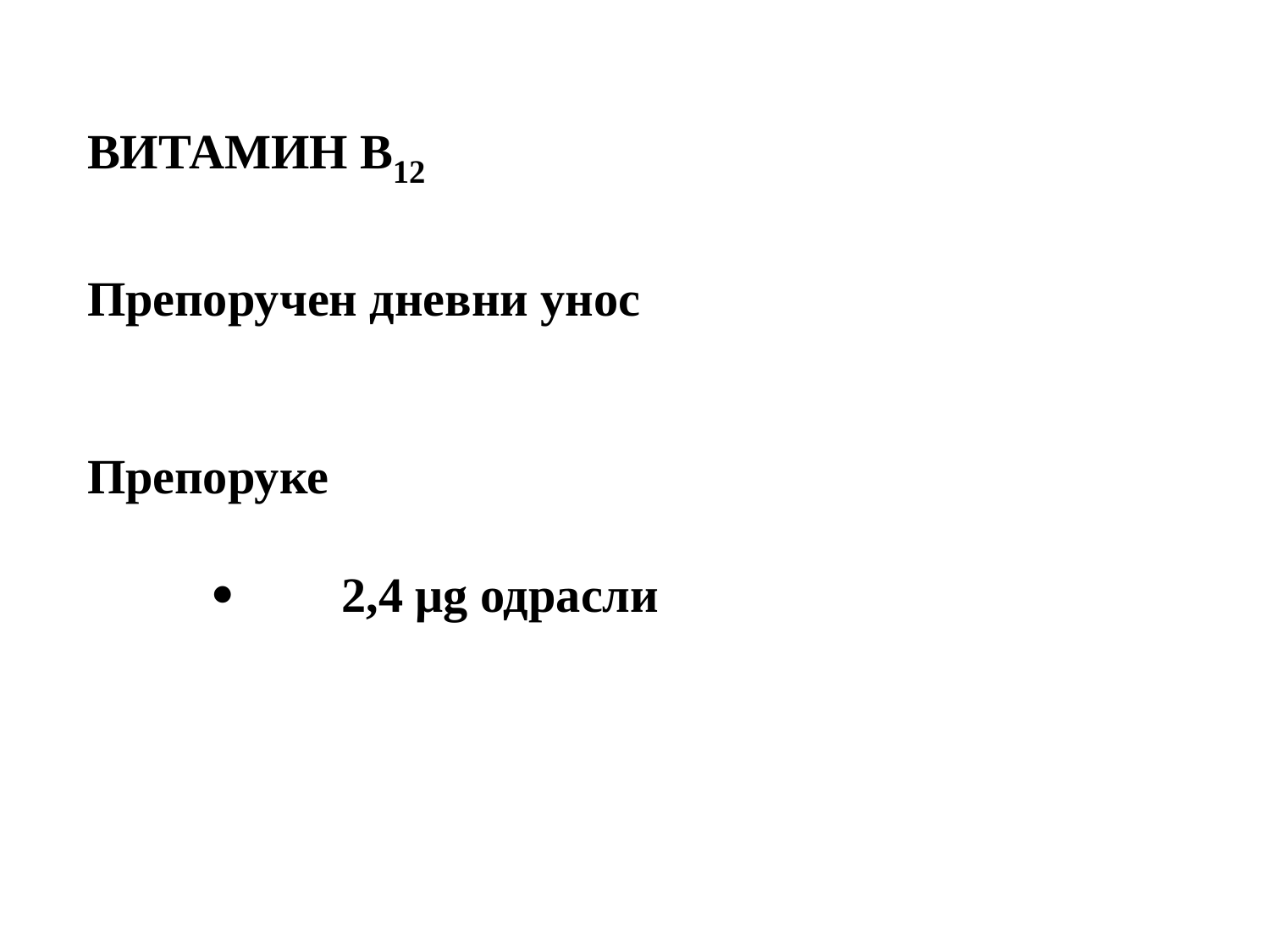

ВИТАМИН B12

Препоручен дневни унос

Препоруке

•	2,4 μg одрасли